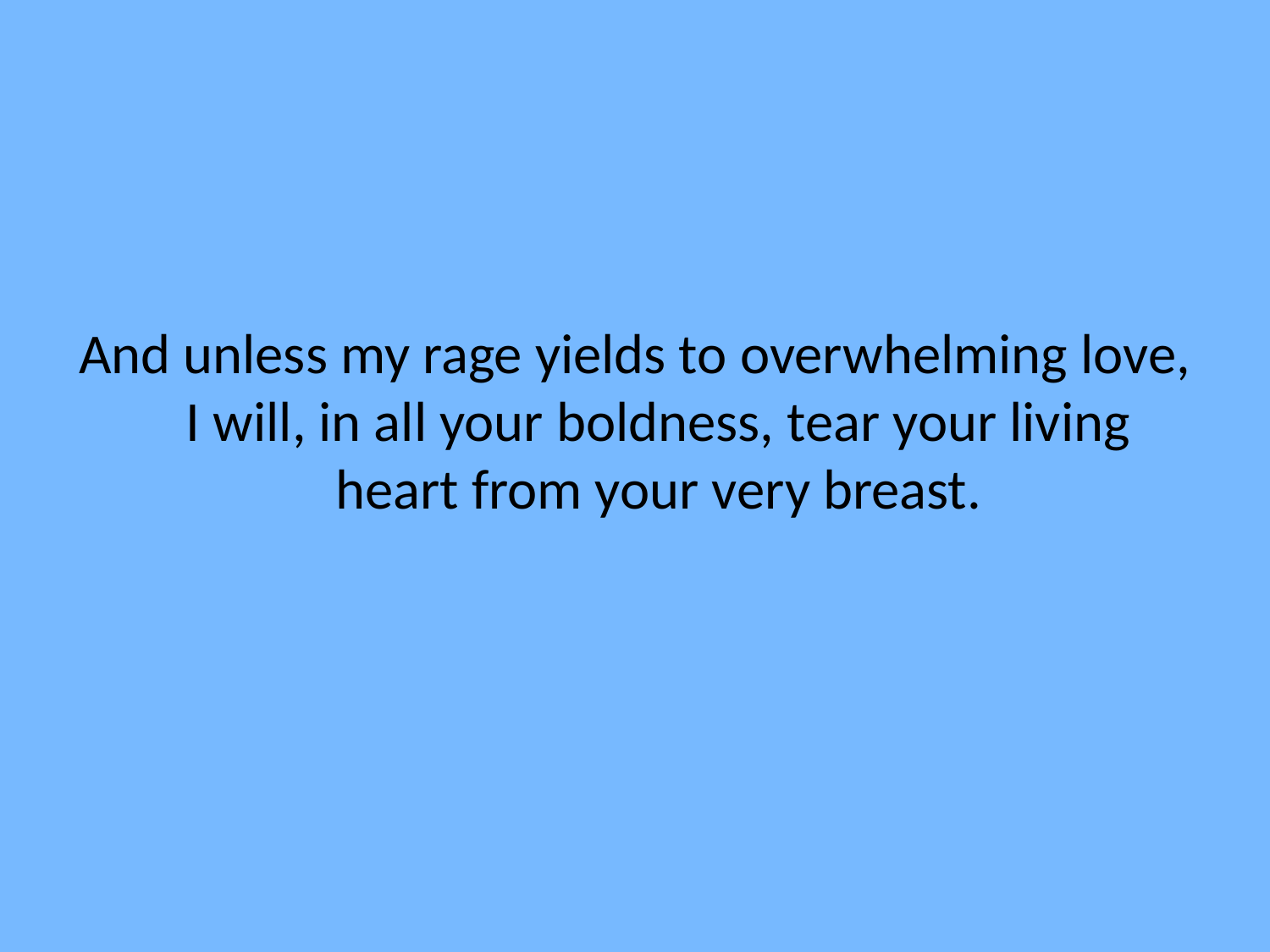

And unless my rage yields to overwhelming love, I will, in all your boldness, tear your living heart from your very breast.